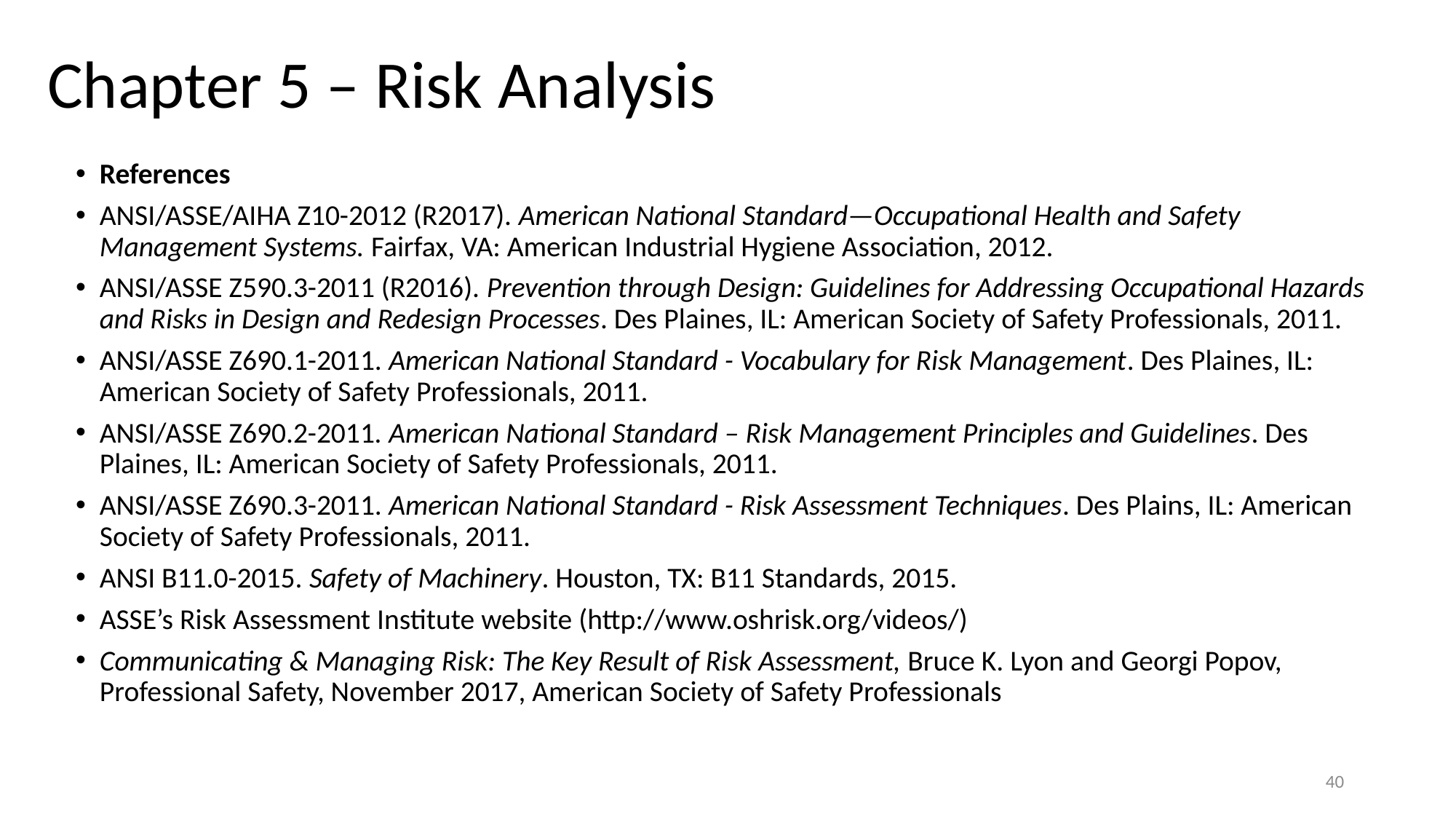

# Chapter 5 – Risk Analysis
References
ANSI/ASSE/AIHA Z10-2012 (R2017). American National Standard—Occupational Health and Safety Management Systems. Fairfax, VA: American Industrial Hygiene Association, 2012.
ANSI/ASSE Z590.3-2011 (R2016). Prevention through Design: Guidelines for Addressing Occupational Hazards and Risks in Design and Redesign Processes. Des Plaines, IL: American Society of Safety Professionals, 2011.
ANSI/ASSE Z690.1-2011. American National Standard - Vocabulary for Risk Management. Des Plaines, IL: American Society of Safety Professionals, 2011.
ANSI/ASSE Z690.2-2011. American National Standard – Risk Management Principles and Guidelines. Des Plaines, IL: American Society of Safety Professionals, 2011.
ANSI/ASSE Z690.3-2011. American National Standard - Risk Assessment Techniques. Des Plains, IL: American Society of Safety Professionals, 2011.
ANSI B11.0-2015. Safety of Machinery. Houston, TX: B11 Standards, 2015.
ASSE’s Risk Assessment Institute website (http://www.oshrisk.org/videos/)
Communicating & Managing Risk: The Key Result of Risk Assessment, Bruce K. Lyon and Georgi Popov, Professional Safety, November 2017, American Society of Safety Professionals
40